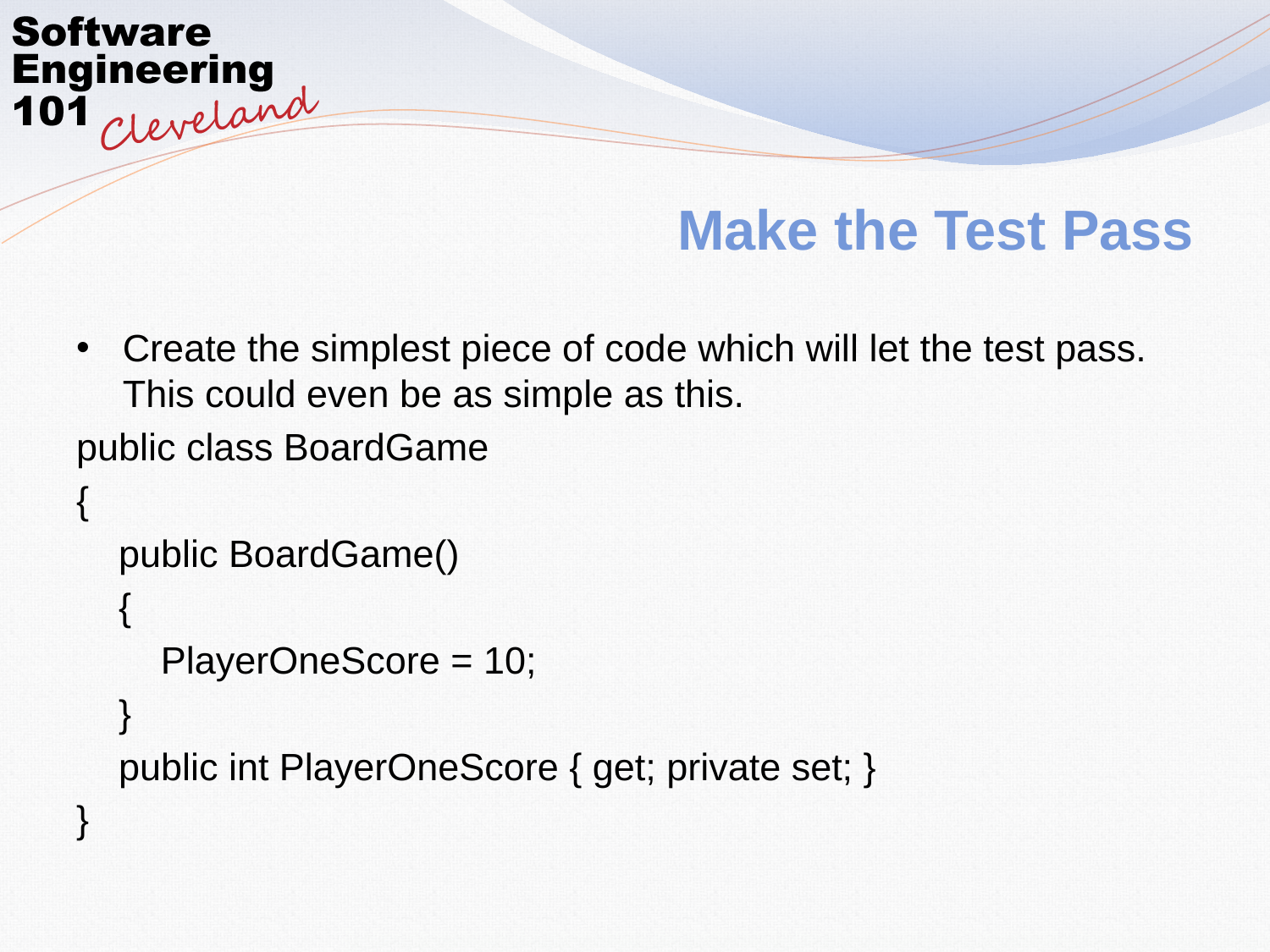

# Make the Test Pass
Create the simplest piece of code which will let the test pass. This could even be as simple as this.
public class BoardGame
{
    public BoardGame()
    {
        PlayerOneScore = 10;
    }
    public int PlayerOneScore { get; private set; }
}